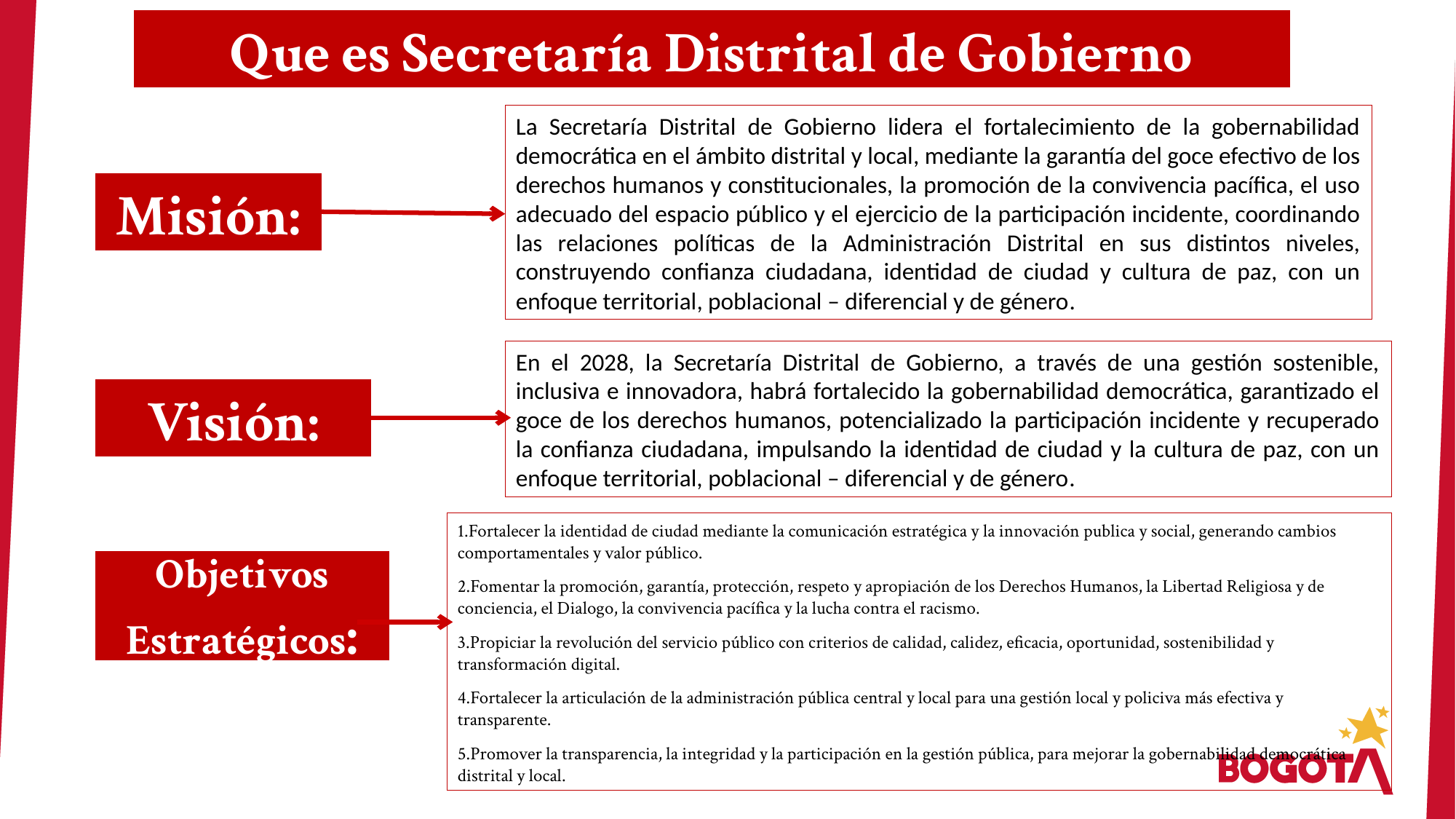

Que es Secretaría Distrital de Gobierno
La Secretaría Distrital de Gobierno lidera el fortalecimiento de la gobernabilidad democrática en el ámbito distrital y local, mediante la garantía del goce efectivo de los derechos humanos y constitucionales, la promoción de la convivencia pacífica, el uso adecuado del espacio público y el ejercicio de la participación incidente, coordinando las relaciones políticas de la Administración Distrital en sus distintos niveles, construyendo confianza ciudadana, identidad de ciudad y cultura de paz, con un enfoque territorial, poblacional – diferencial y de género.
Misión:
En el 2028, la Secretaría Distrital de Gobierno, a través de una gestión sostenible, inclusiva e innovadora, habrá fortalecido la gobernabilidad democrática, garantizado el goce de los derechos humanos, potencializado la participación incidente y recuperado la confianza ciudadana, impulsando la identidad de ciudad y la cultura de paz, con un enfoque territorial, poblacional – diferencial y de género.
Visión:
1.Fortalecer la identidad de ciudad mediante la comunicación estratégica y la innovación publica y social, generando cambios comportamentales y valor público.
2.Fomentar la promoción, garantía, protección, respeto y apropiación de los Derechos Humanos, la Libertad Religiosa y de conciencia, el Dialogo, la convivencia pacífica y la lucha contra el racismo.
3.Propiciar la revolución del servicio público con criterios de calidad, calidez, eficacia, oportunidad, sostenibilidad y transformación digital.
4.Fortalecer la articulación de la administración pública central y local para una gestión local y policiva más efectiva y transparente.
5.Promover la transparencia, la integridad y la participación en la gestión pública, para mejorar la gobernabilidad democrática distrital y local.
Objetivos Estratégicos: